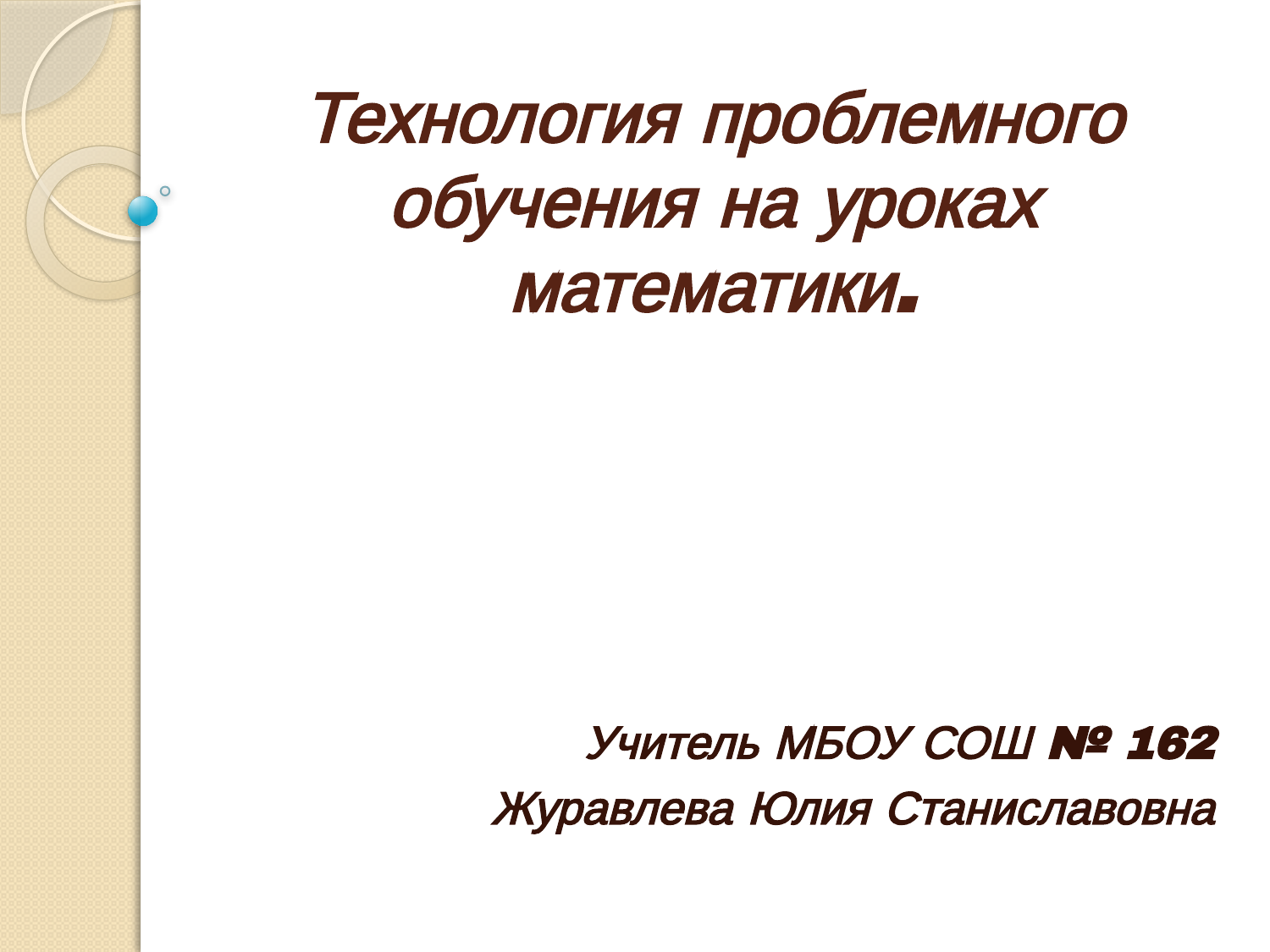

# Технология проблемного обучения на уроках математики.

Учитель МБОУ СОШ № 162
Журавлева Юлия Станиславовна